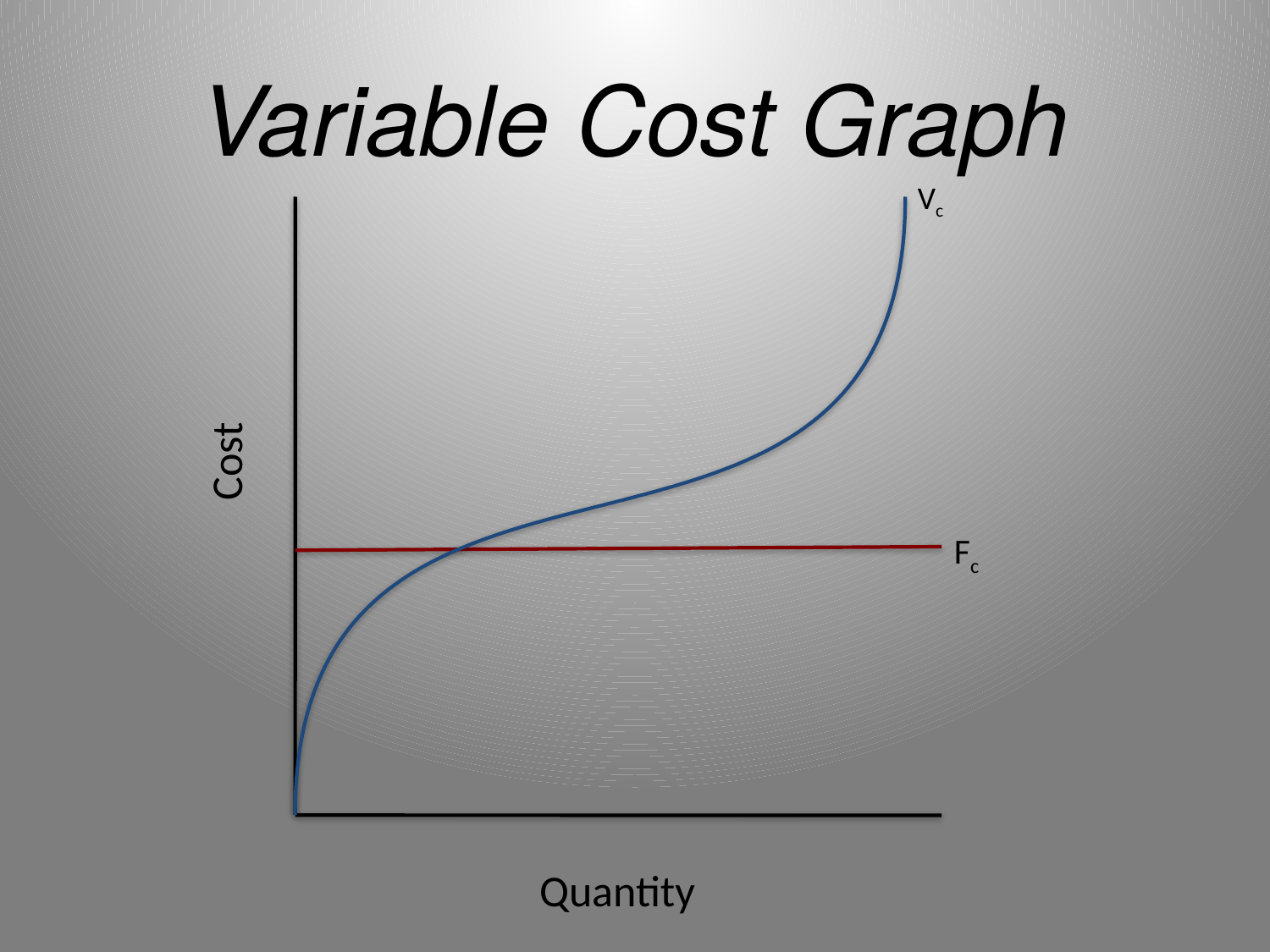

# Variable Cost Graph
Vc
Cost
Fc
Quantity